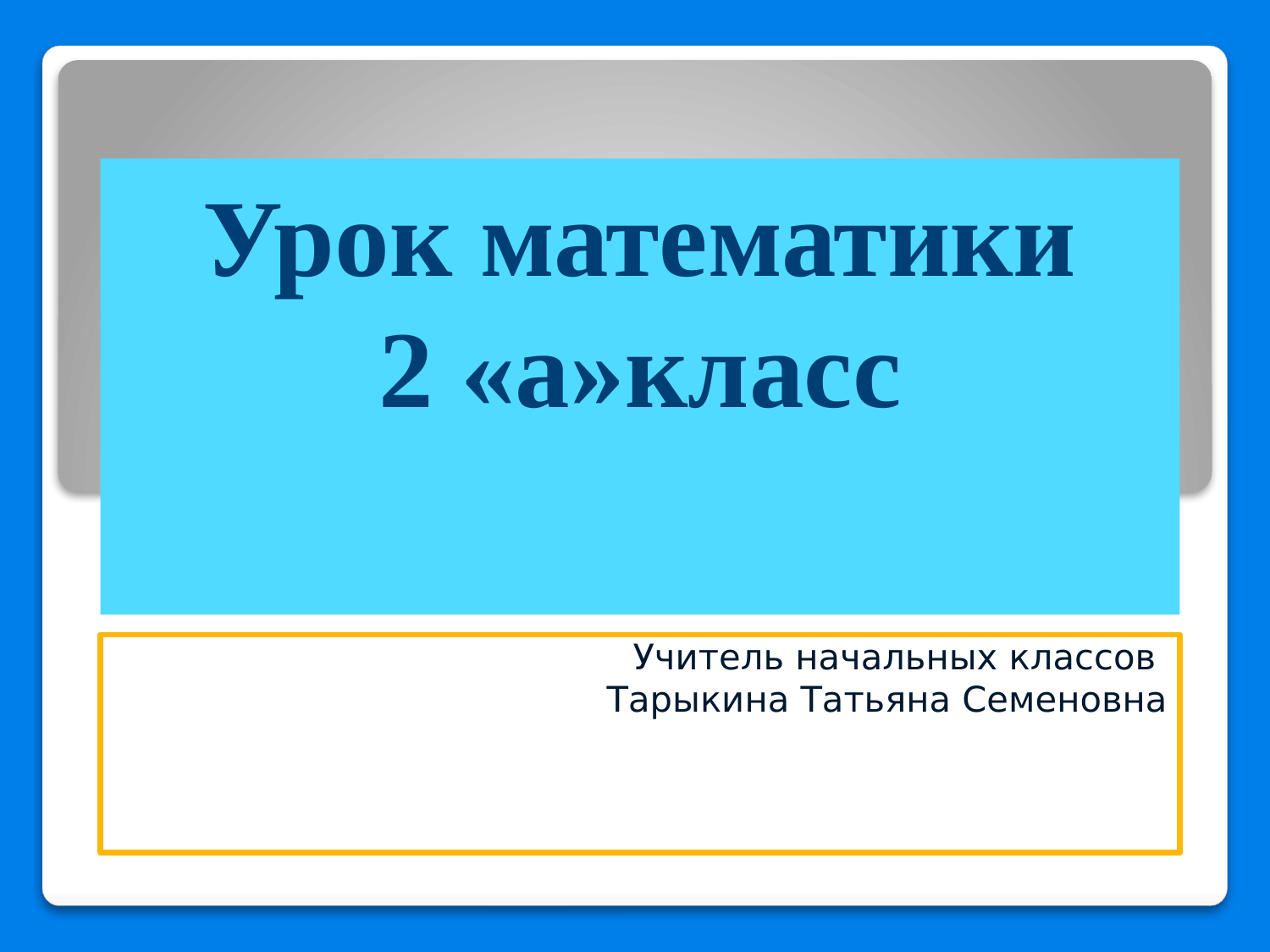

# Урок математики 2 «а»класс
Учитель начальных классов
 Тарыкина Татьяна Семеновна